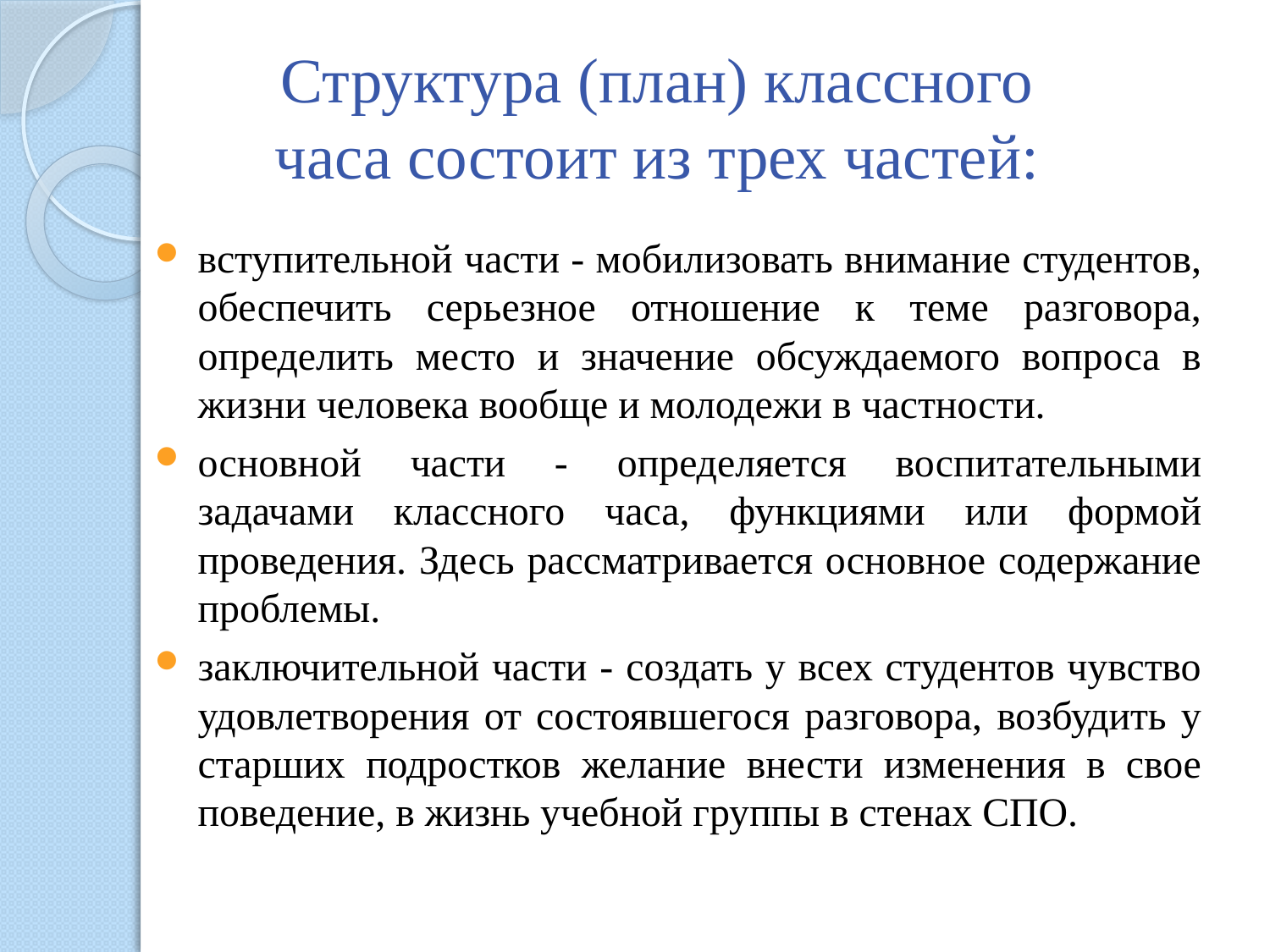

# Структура (план) классного часа состоит из трех частей:
вступительной части - мобилизовать внимание студентов, обеспечить серьезное отношение к теме разговора, определить место и значение обсуждаемого вопроса в жизни человека вообще и молодежи в частности.
основной части - определяется воспитательными задачами классного часа, функциями или формой проведения. Здесь рассматривается основное содержание проблемы.
заключительной части - создать у всех студентов чувство удовлетворения от состоявшегося разговора, возбудить у старших подростков желание внести изменения в свое поведение, в жизнь учебной группы в стенах СПО.